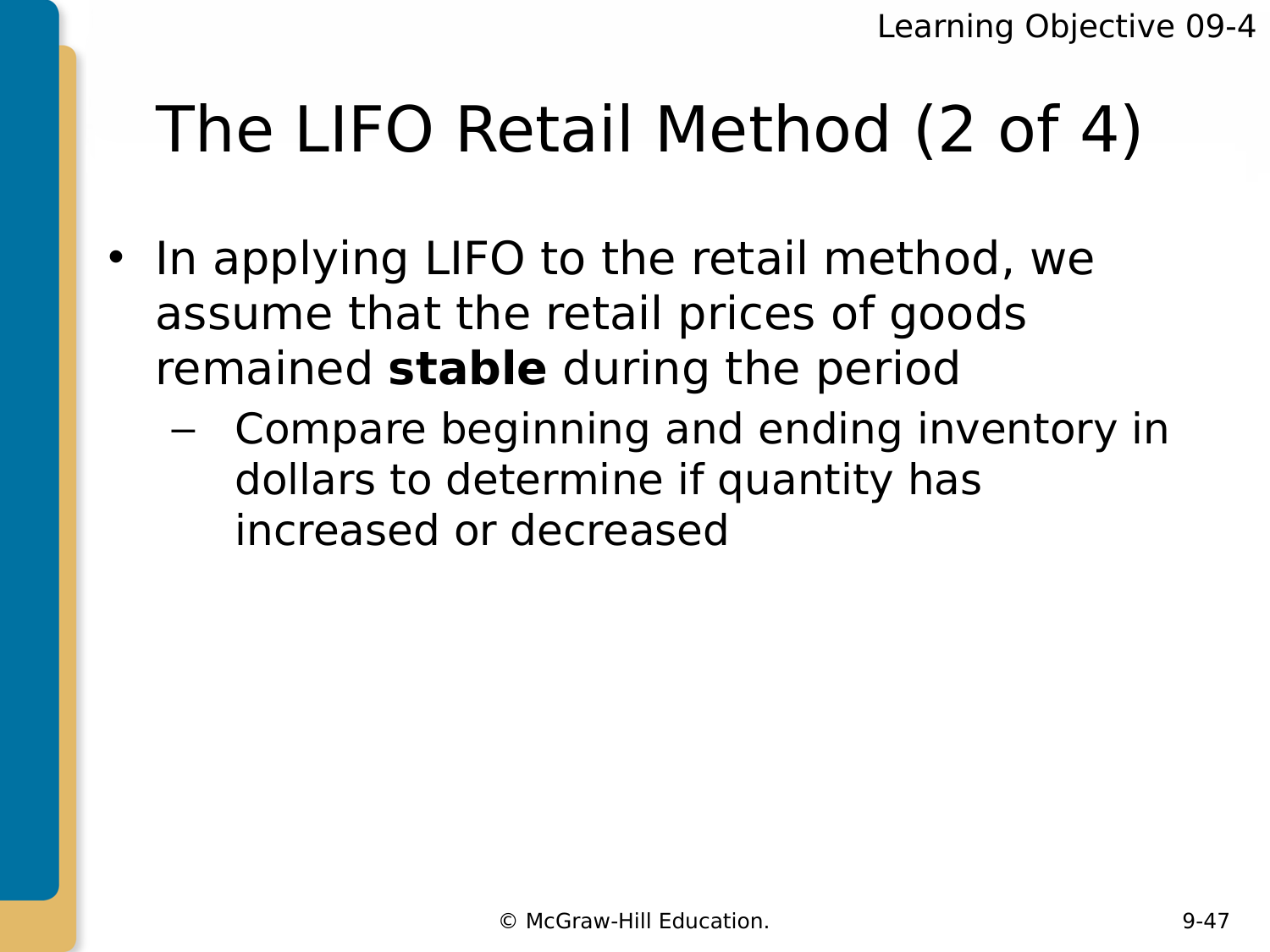

Learning Objective 09-4
# The LIFO Retail Method (2 of 4)
In applying LIFO to the retail method, we assume that the retail prices of goods remained stable during the period
Compare beginning and ending inventory in dollars to determine if quantity has increased or decreased